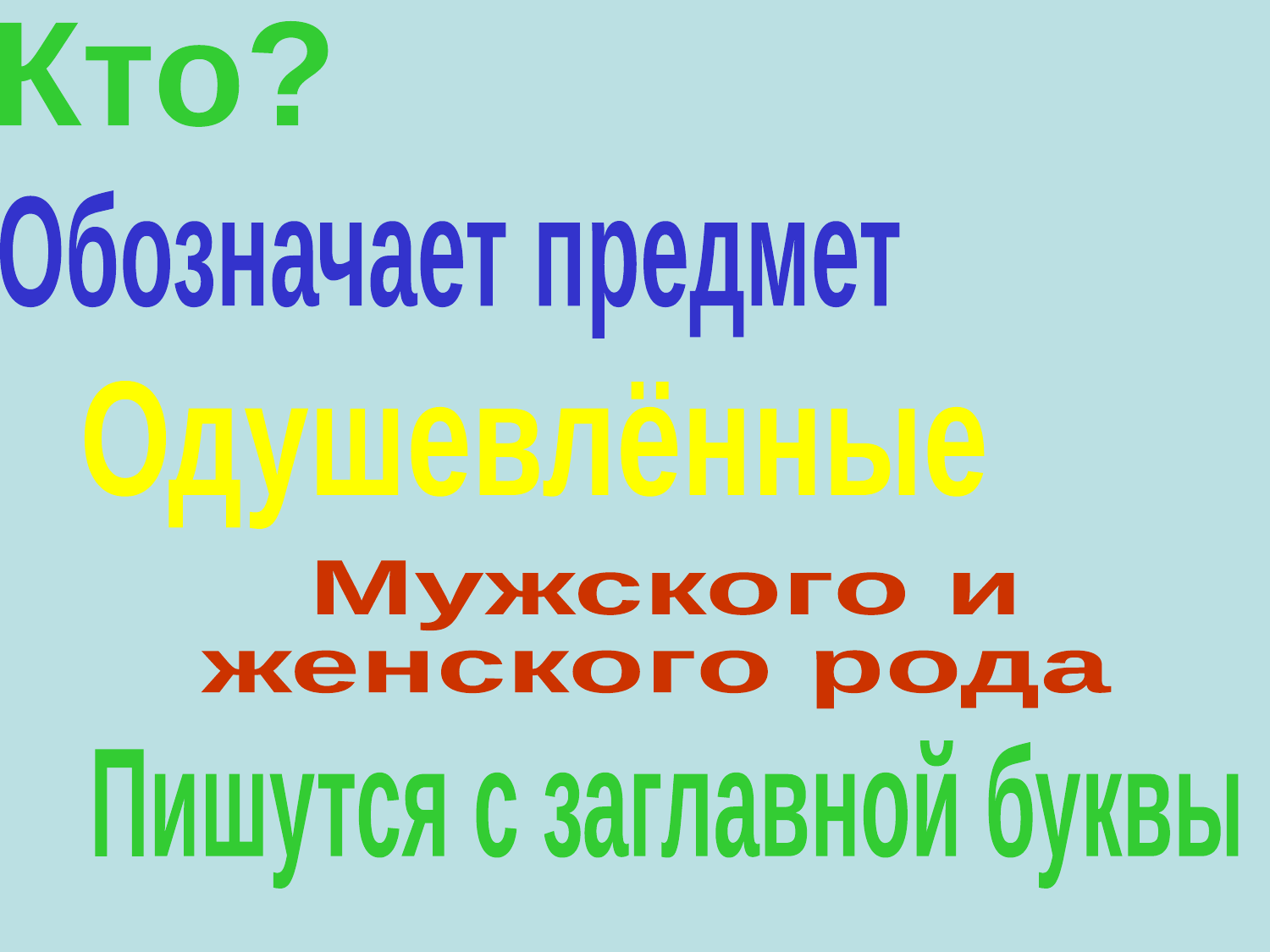

Кто?
Обозначает предмет
Одушевлённые
Мужского и
женского рода
Пишутся с заглавной буквы